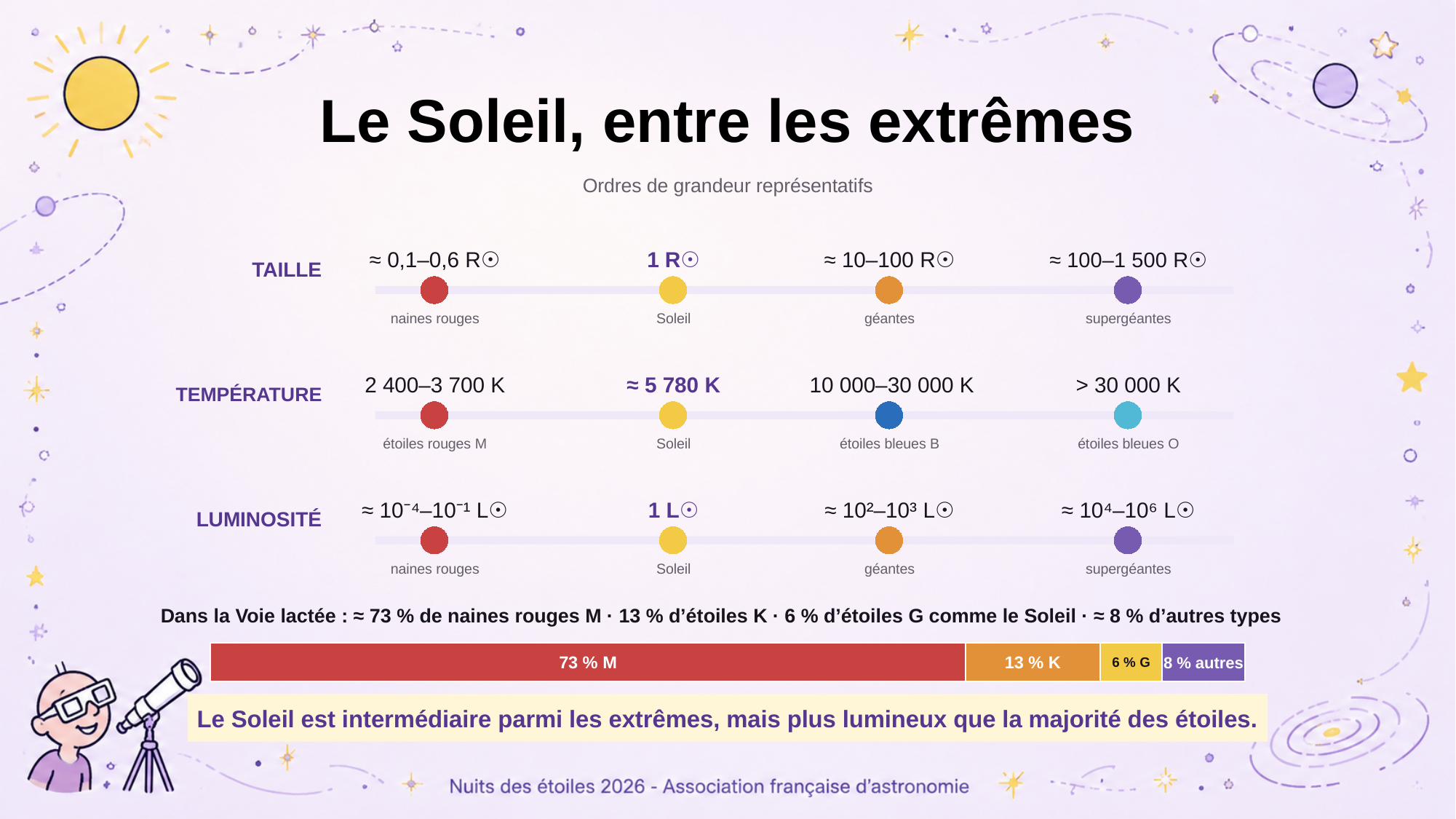

# Le Soleil, entre les extrêmes
Ordres de grandeur représentatifs
≈ 0,1–0,6 R☉
1 R☉
≈ 10–100 R☉
≈ 100–1 500 R☉
TAILLE

naines rouges
Soleil
géantes
supergéantes
2 400–3 700 K
≈ 5 780 K
10 000–30 000 K
> 30 000 K
TEMPÉRATURE

étoiles rouges M
Soleil
étoiles bleues B
étoiles bleues O
≈ 10⁻⁴–10⁻¹ L☉
1 L☉
≈ 10²–10³ L☉
≈ 10⁴–10⁶ L☉
LUMINOSITÉ

naines rouges
Soleil
géantes
supergéantes
Dans la Voie lactée : ≈ 73 % de naines rouges M · 13 % d’étoiles K · 6 % d’étoiles G comme le Soleil · ≈ 8 % d’autres types
73 % M
13 % K
6 % G
8 % autres
Le Soleil est intermédiaire parmi les extrêmes, mais plus lumineux que la majorité des étoiles.